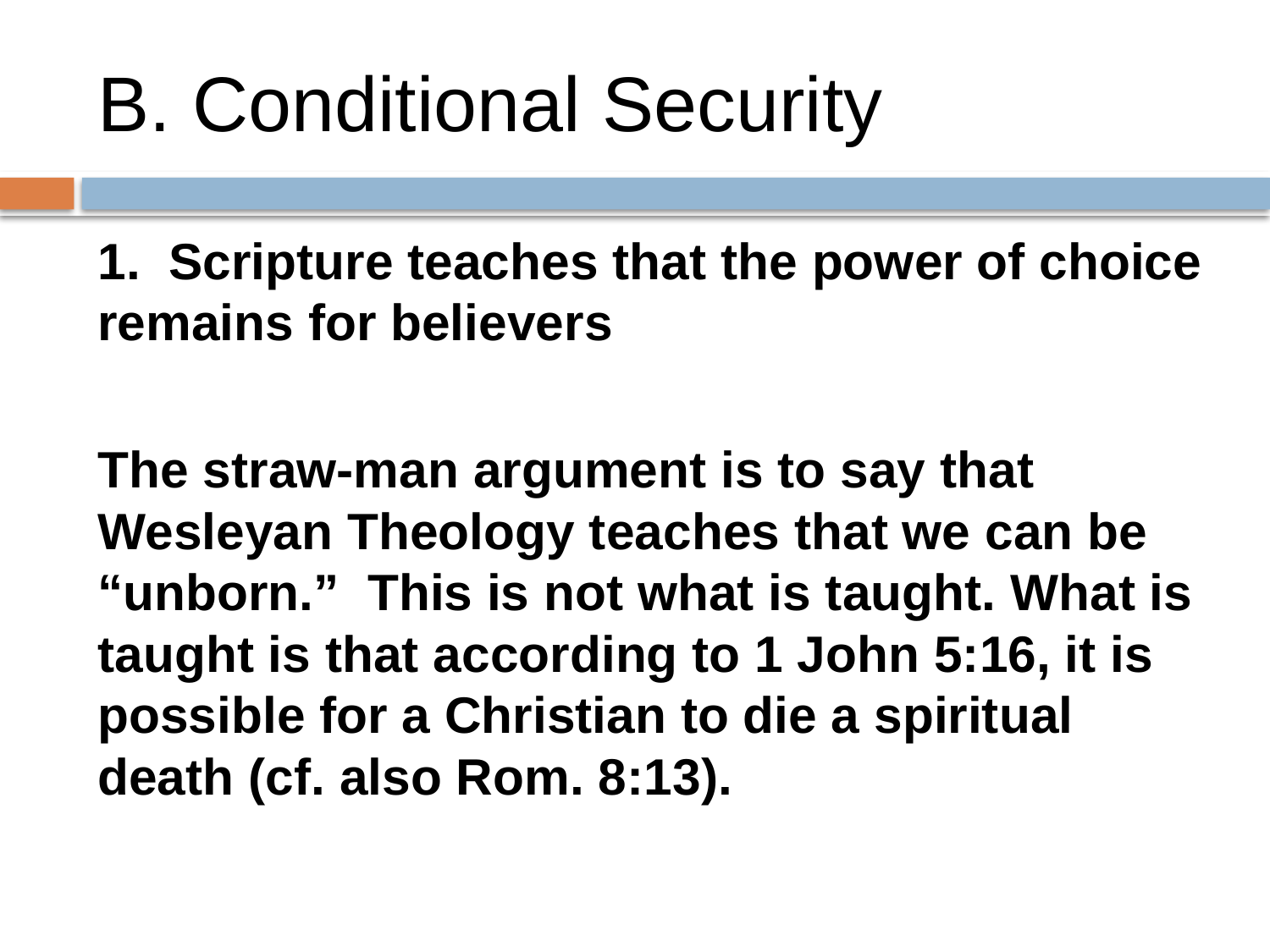

# B. Conditional Security
1.  Scripture teaches that the power of choice remains for believers

The straw-man argument is to say that Wesleyan Theology teaches that we can be “unborn.”  This is not what is taught. What is taught is that according to 1 John 5:16, it is possible for a Christian to die a spiritual death (cf. also Rom. 8:13).